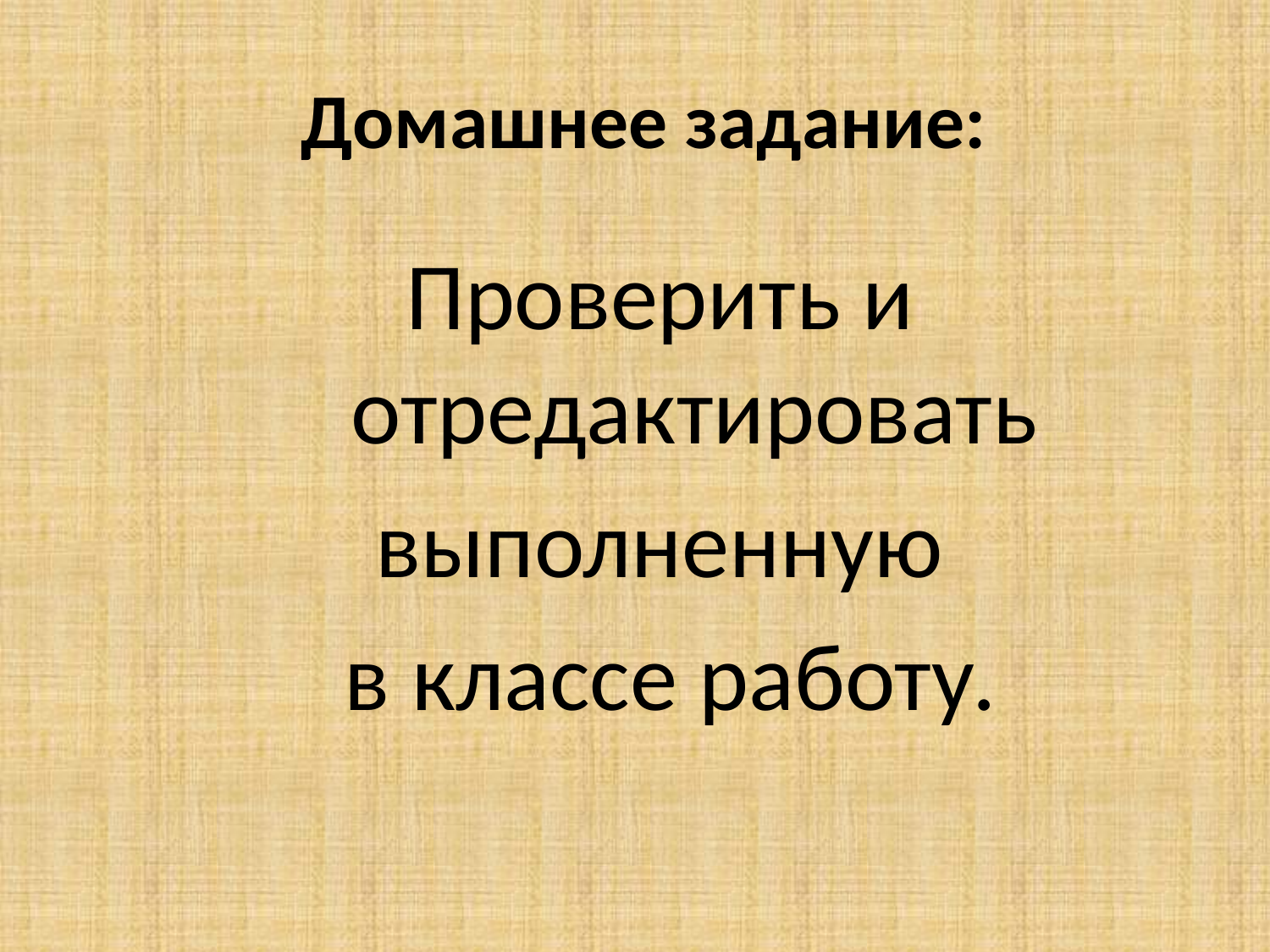

# Домашнее задание:
Проверить и  отредактировать
выполненную
в классе работу.